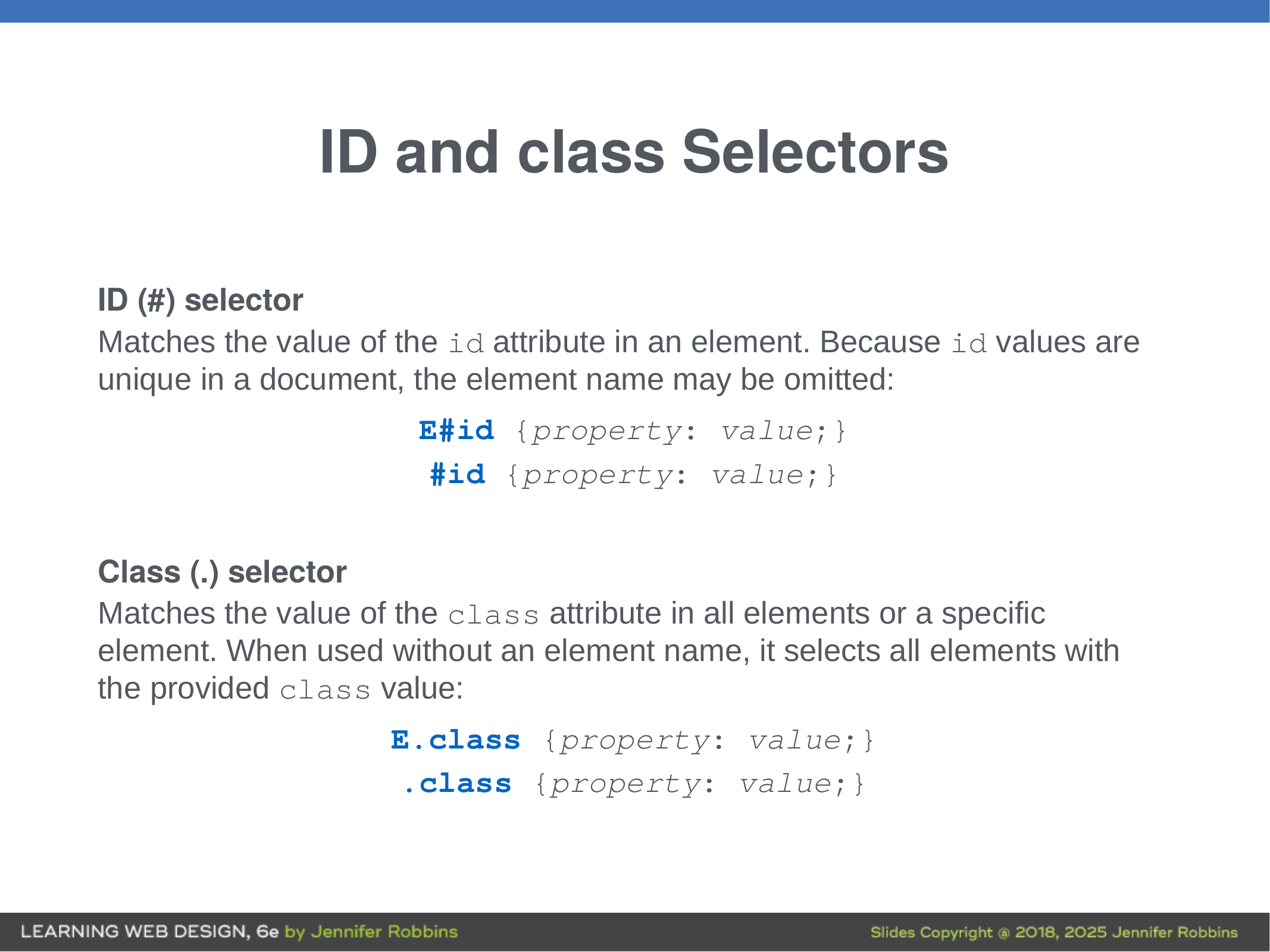

# ID and class Selectors
ID (#) selector
Matches the value of the id attribute in an element. Because id values are unique in a document, the element name may be omitted:
E#id {property: value;}
#id {property: value;}
Class (.) selector
Matches the value of the class attribute in all elements or a specific element. When used without an element name, it selects all elements with the provided class value:
E.class {property: value;}
.class {property: value;}